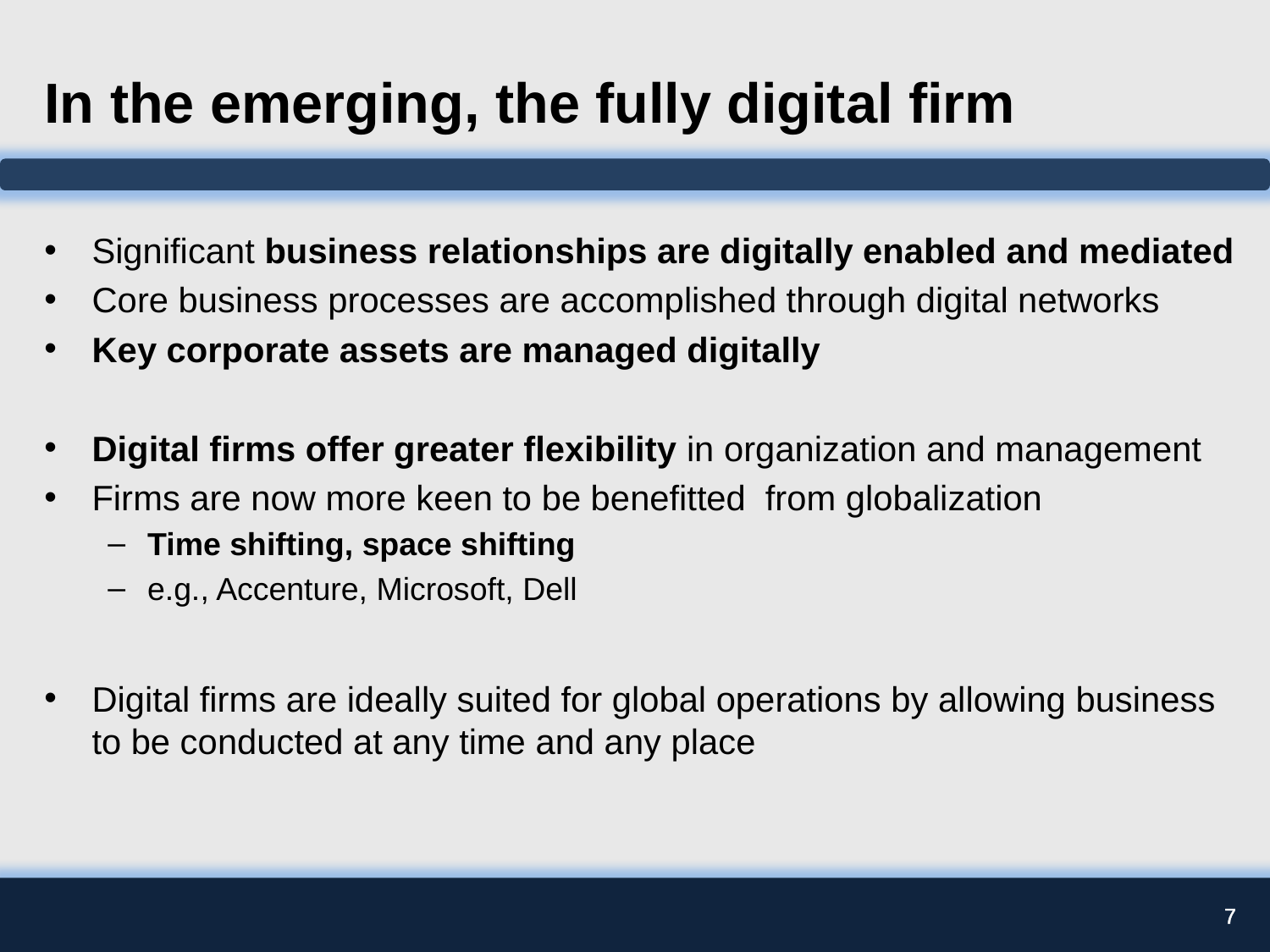

# In the emerging, the fully digital firm
Significant business relationships are digitally enabled and mediated
Core business processes are accomplished through digital networks
Key corporate assets are managed digitally

Digital firms offer greater flexibility in organization and management
Firms are now more keen to be benefitted  from globalization
Time shifting, space shifting
e.g., Accenture, Microsoft, Dell

Digital firms are ideally suited for global operations by allowing business to be conducted at any time and any place

7